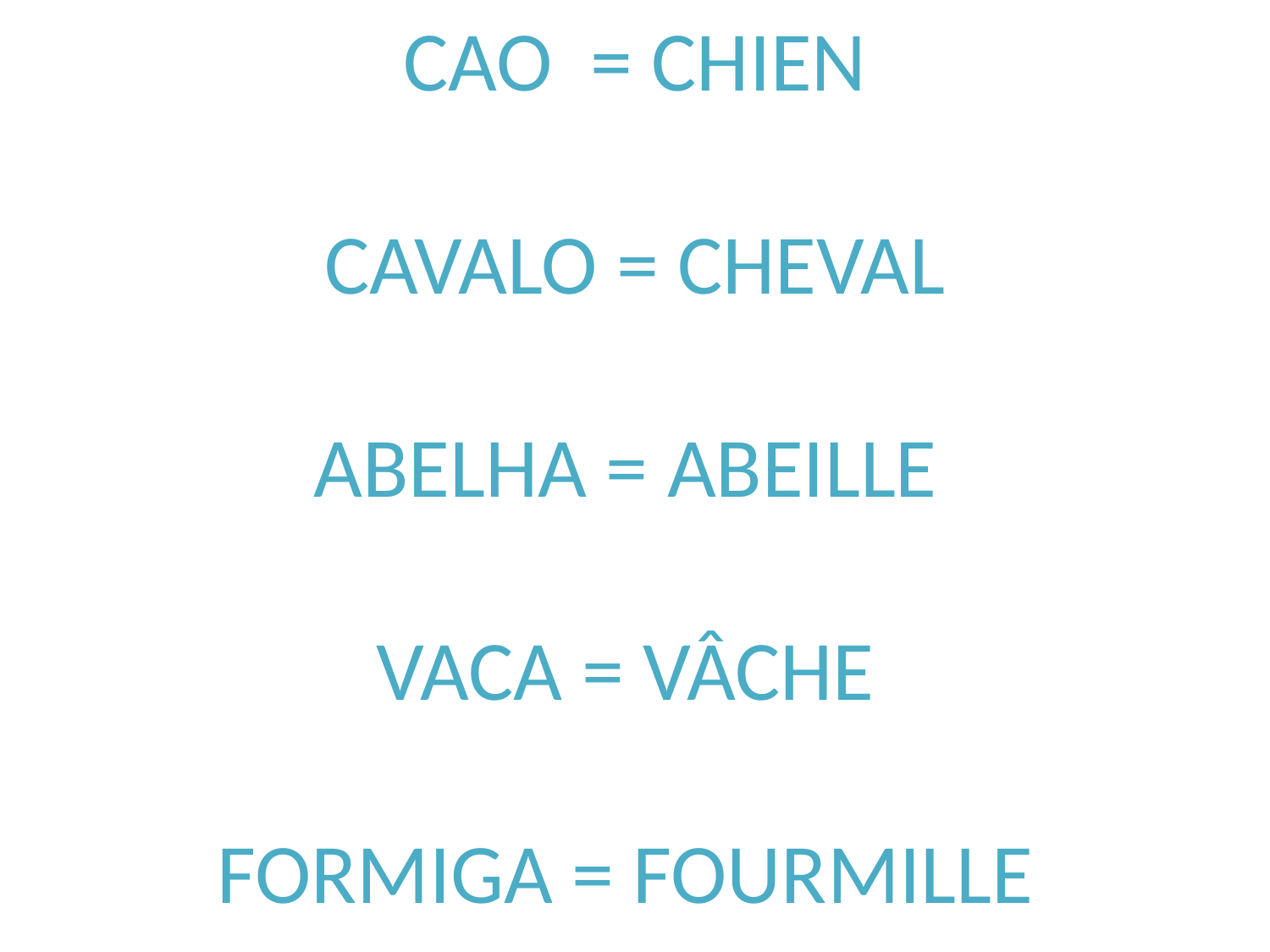

CAO  = CHIEN

CAVALO = CHEVAL

ABELHA = ABEILLE

VACA = VÂCHE

FORMIGA = FOURMILLE